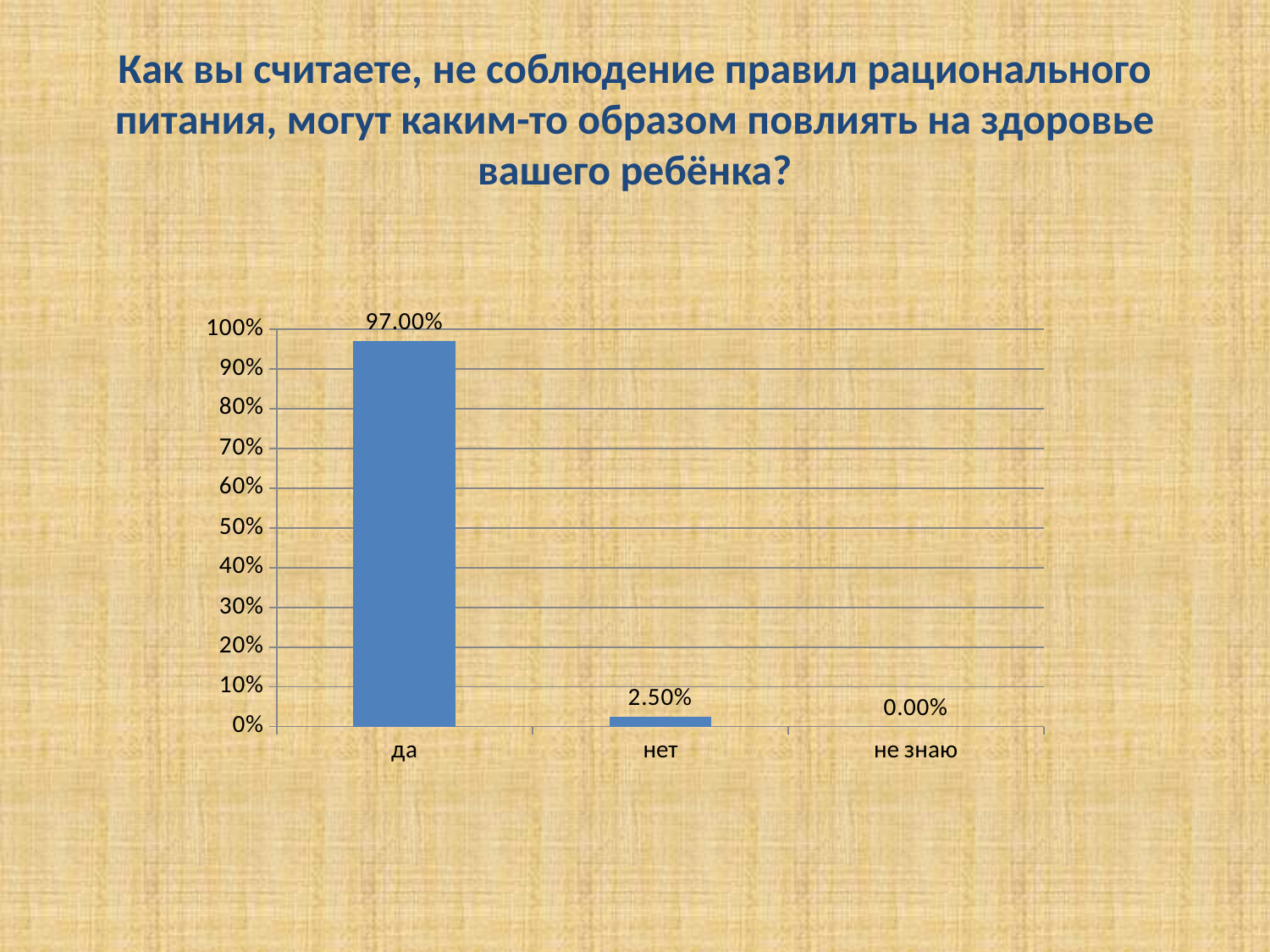

# Как вы считаете, не соблюдение правил рационального питания, могут каким-то образом повлиять на здоровье вашего ребёнка?

### Chart

| Category | Ряд 1 |
|---|---|
| да | 0.9700000000000002 |
| нет | 0.025 |
| не знаю | 0.0 |